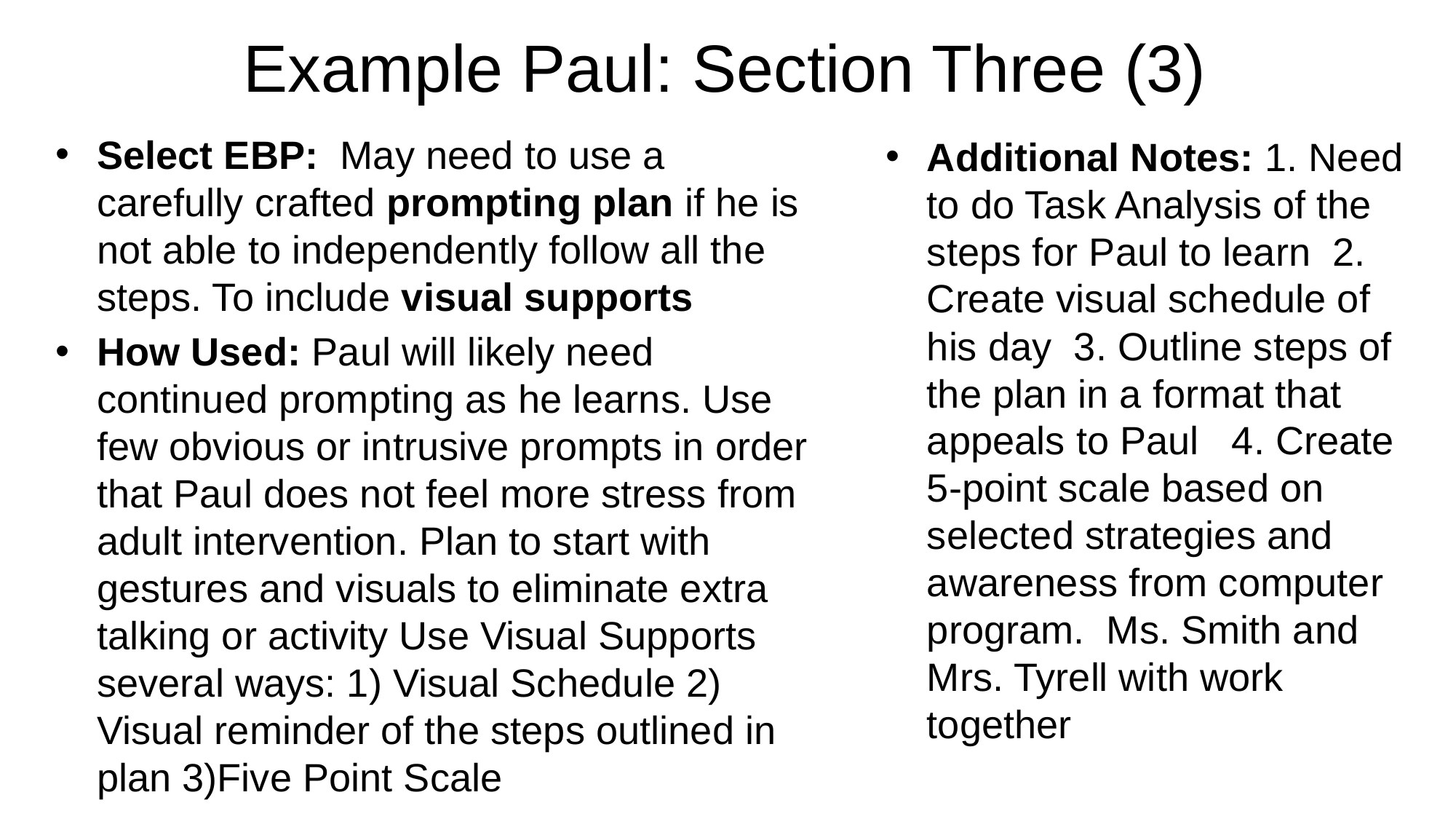

# Example Paul: Section Three (3)
Select EBP:  May need to use a carefully crafted prompting plan if he is not able to independently follow all the steps. To include visual supports
How Used: Paul will likely need continued prompting as he learns. Use few obvious or intrusive prompts in order that Paul does not feel more stress from adult intervention. Plan to start with gestures and visuals to eliminate extra talking or activity Use Visual Supports several ways: 1) Visual Schedule 2) Visual reminder of the steps outlined in plan 3)Five Point Scale

Additional Notes: 1. Need to do Task Analysis of the steps for Paul to learn  2. Create visual schedule of his day  3. Outline steps of the plan in a format that appeals to Paul   4. Create 5-point scale based on selected strategies and awareness from computer program.  Ms. Smith and Mrs. Tyrell with work together